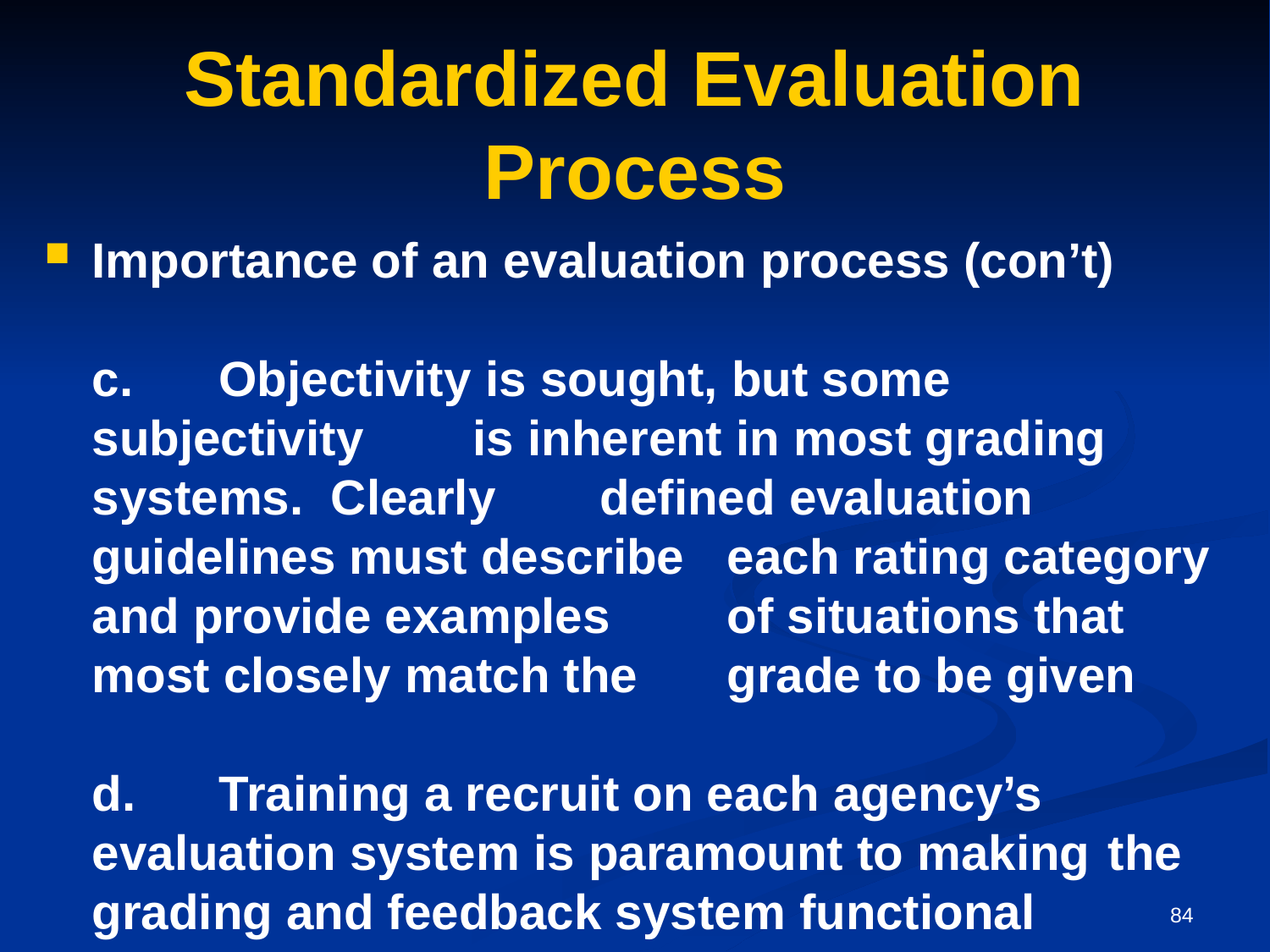

# Standardized Evaluation Process
Importance of an evaluation process (con’t)

	c.	Objectivity is sought, but some subjectivity 	is inherent in most grading systems.  Clearly 	defined evaluation guidelines must describe 	each rating category and provide examples 	of situations that most closely match the 	grade to be given

	d.  	Training a recruit on each agency’s 	evaluation system is paramount to making 	the grading and feedback system functional

84